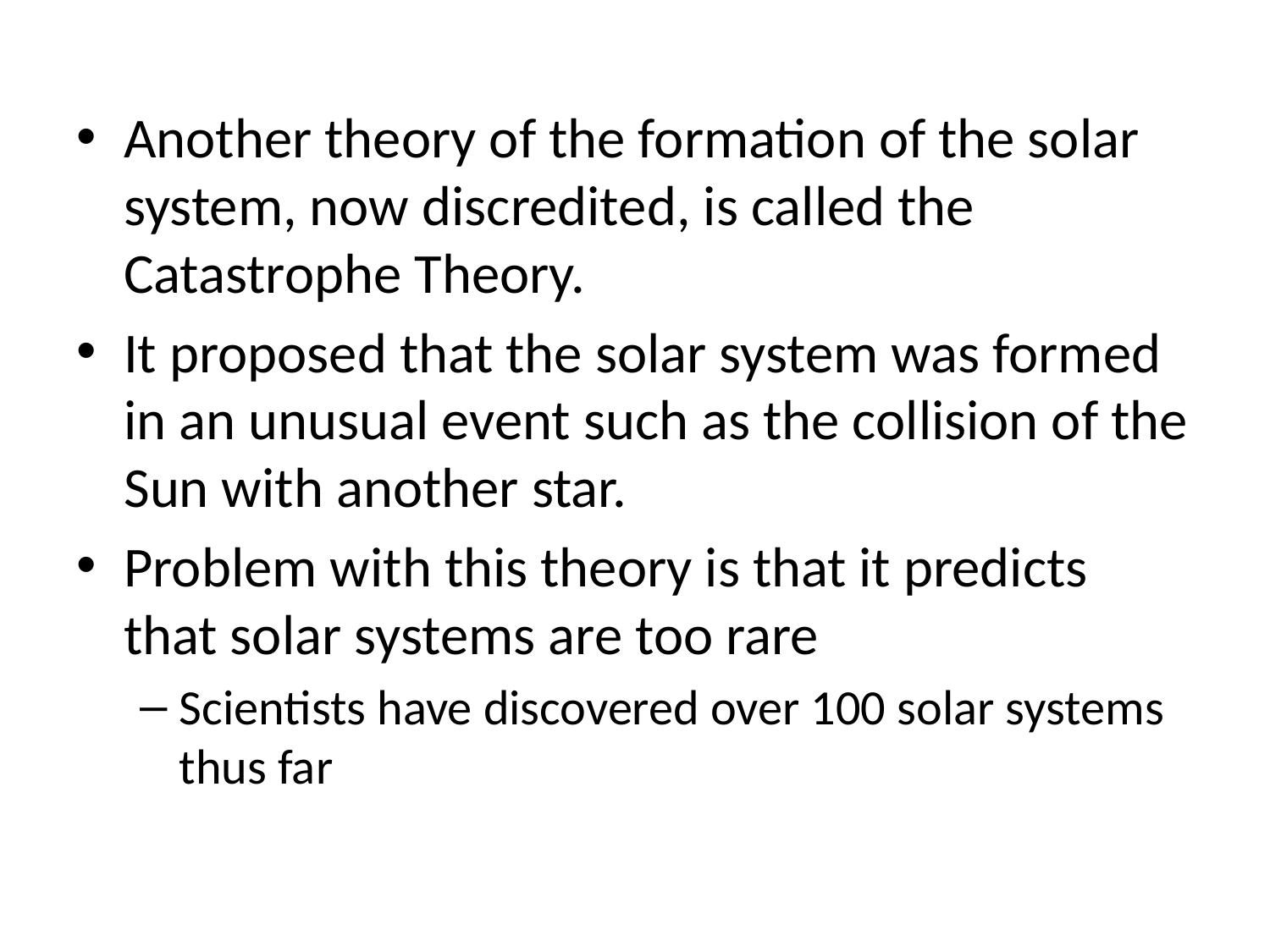

Another theory of the formation of the solar system, now discredited, is called the Catastrophe Theory.
It proposed that the solar system was formed in an unusual event such as the collision of the Sun with another star.
Problem with this theory is that it predicts that solar systems are too rare
Scientists have discovered over 100 solar systems thus far